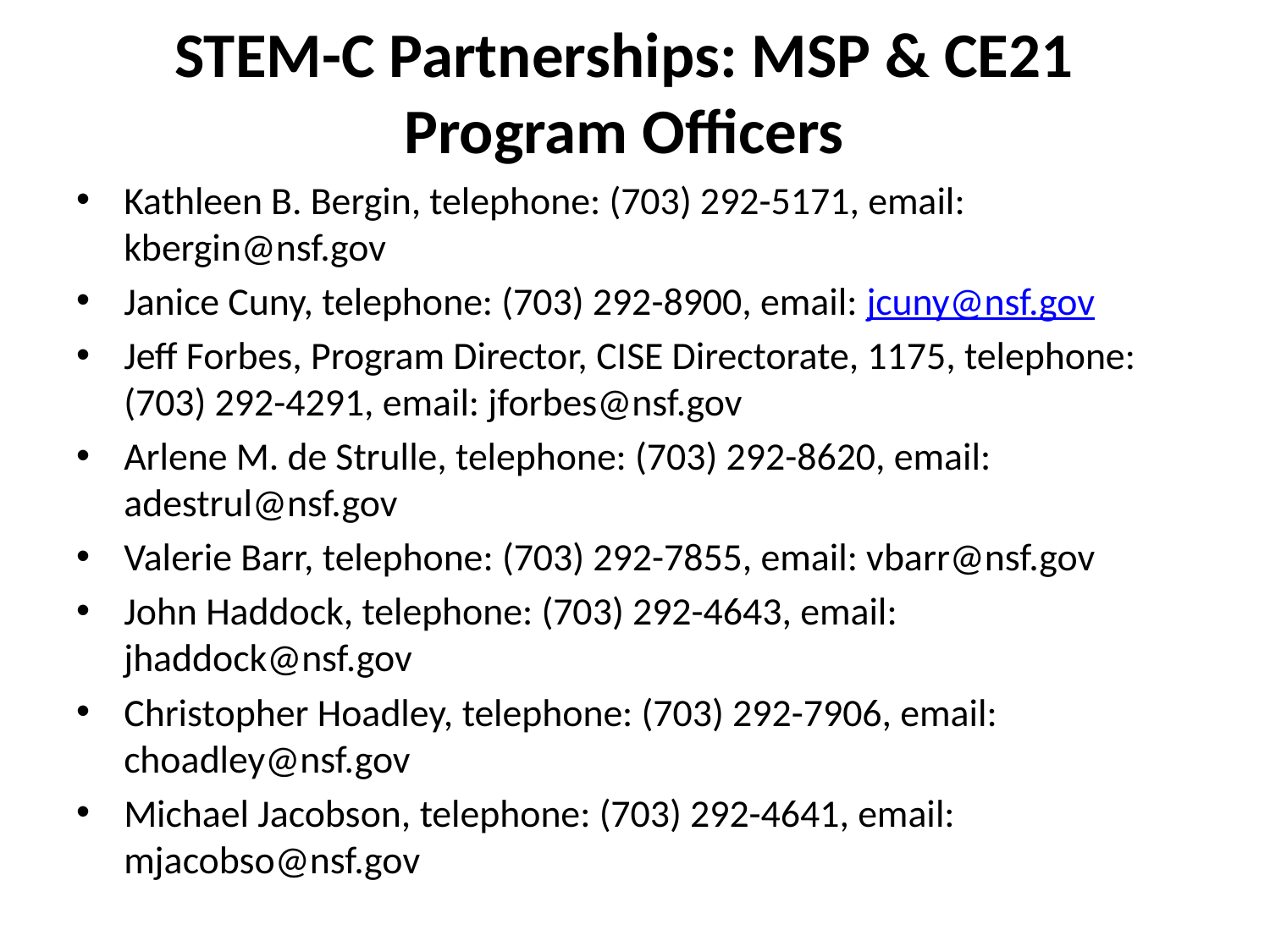

# STEM-C Partnerships: MSP & CE21 Program Officers
Kathleen B. Bergin, telephone: (703) 292-5171, email: kbergin@nsf.gov
Janice Cuny, telephone: (703) 292-8900, email: jcuny@nsf.gov
Jeff Forbes, Program Director, CISE Directorate, 1175, telephone: (703) 292-4291, email: jforbes@nsf.gov
Arlene M. de Strulle, telephone: (703) 292-8620, email: adestrul@nsf.gov
Valerie Barr, telephone: (703) 292-7855, email: vbarr@nsf.gov
John Haddock, telephone: (703) 292-4643, email: jhaddock@nsf.gov
Christopher Hoadley, telephone: (703) 292-7906, email: choadley@nsf.gov
Michael Jacobson, telephone: (703) 292-4641, email: mjacobso@nsf.gov